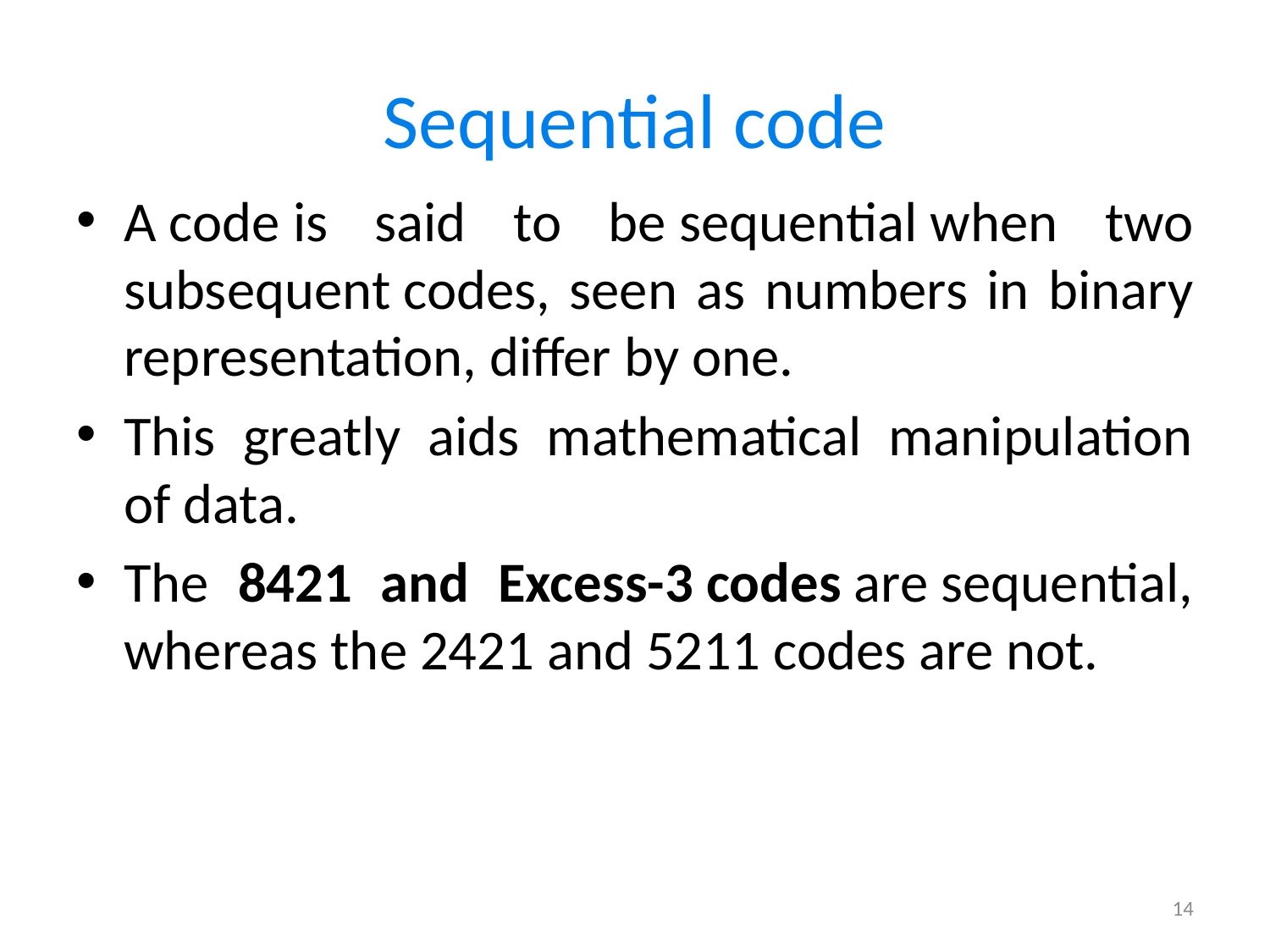

# Sequential code
A code is said to be sequential when two subsequent codes, seen as numbers in binary representation, differ by one.
This greatly aids mathematical manipulation of data.
The 8421 and Excess-3 codes are sequential, whereas the 2421 and 5211 codes are not.
14